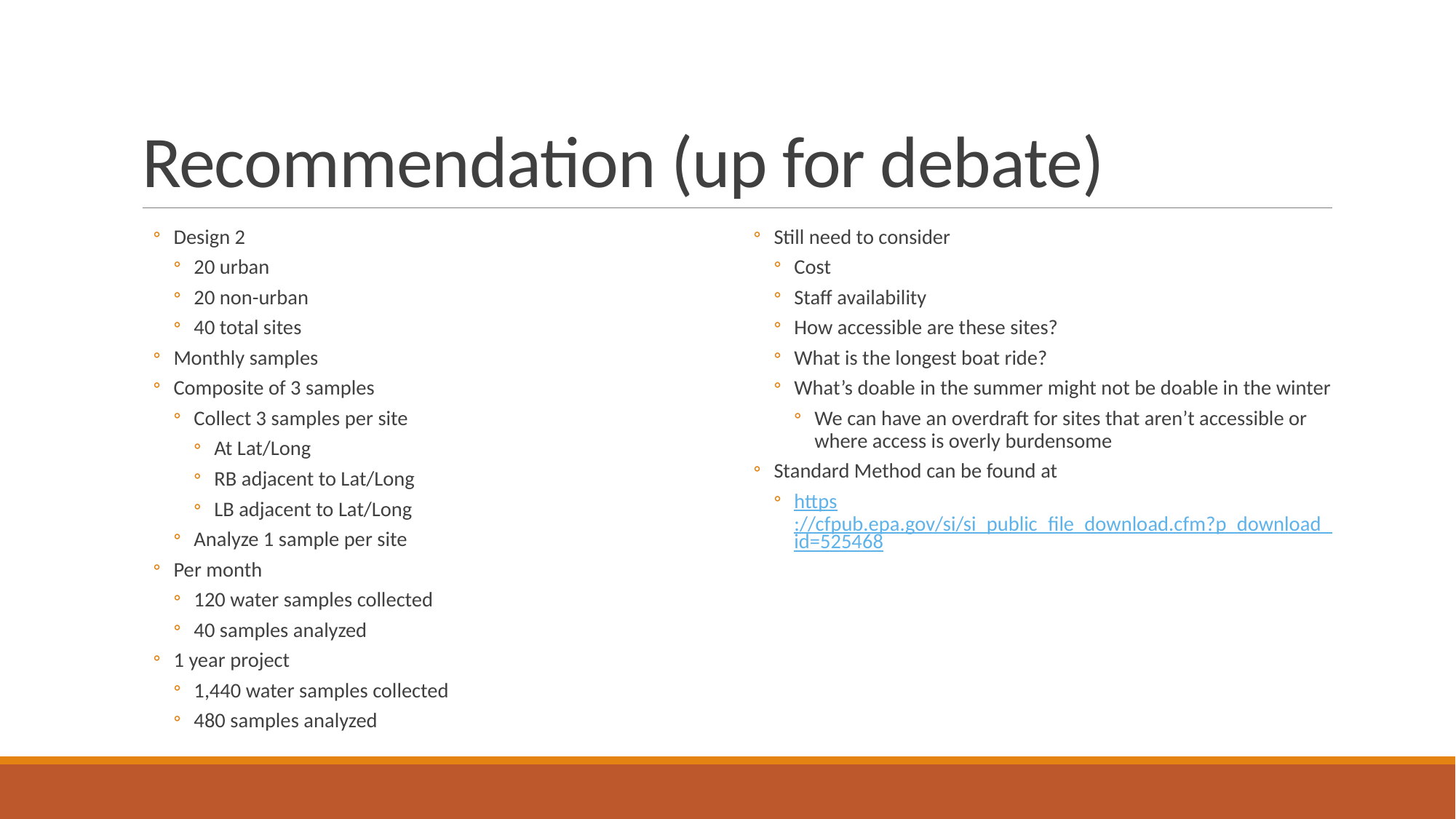

# Recommendation (up for debate)
Design 2
20 urban
20 non-urban
40 total sites
Monthly samples
Composite of 3 samples
Collect 3 samples per site
At Lat/Long
RB adjacent to Lat/Long
LB adjacent to Lat/Long
Analyze 1 sample per site
Per month
120 water samples collected
40 samples analyzed
1 year project
1,440 water samples collected
480 samples analyzed
Still need to consider
Cost
Staff availability
How accessible are these sites?
What is the longest boat ride?
What’s doable in the summer might not be doable in the winter
We can have an overdraft for sites that aren’t accessible or where access is overly burdensome
Standard Method can be found at
https://cfpub.epa.gov/si/si_public_file_download.cfm?p_download_id=525468